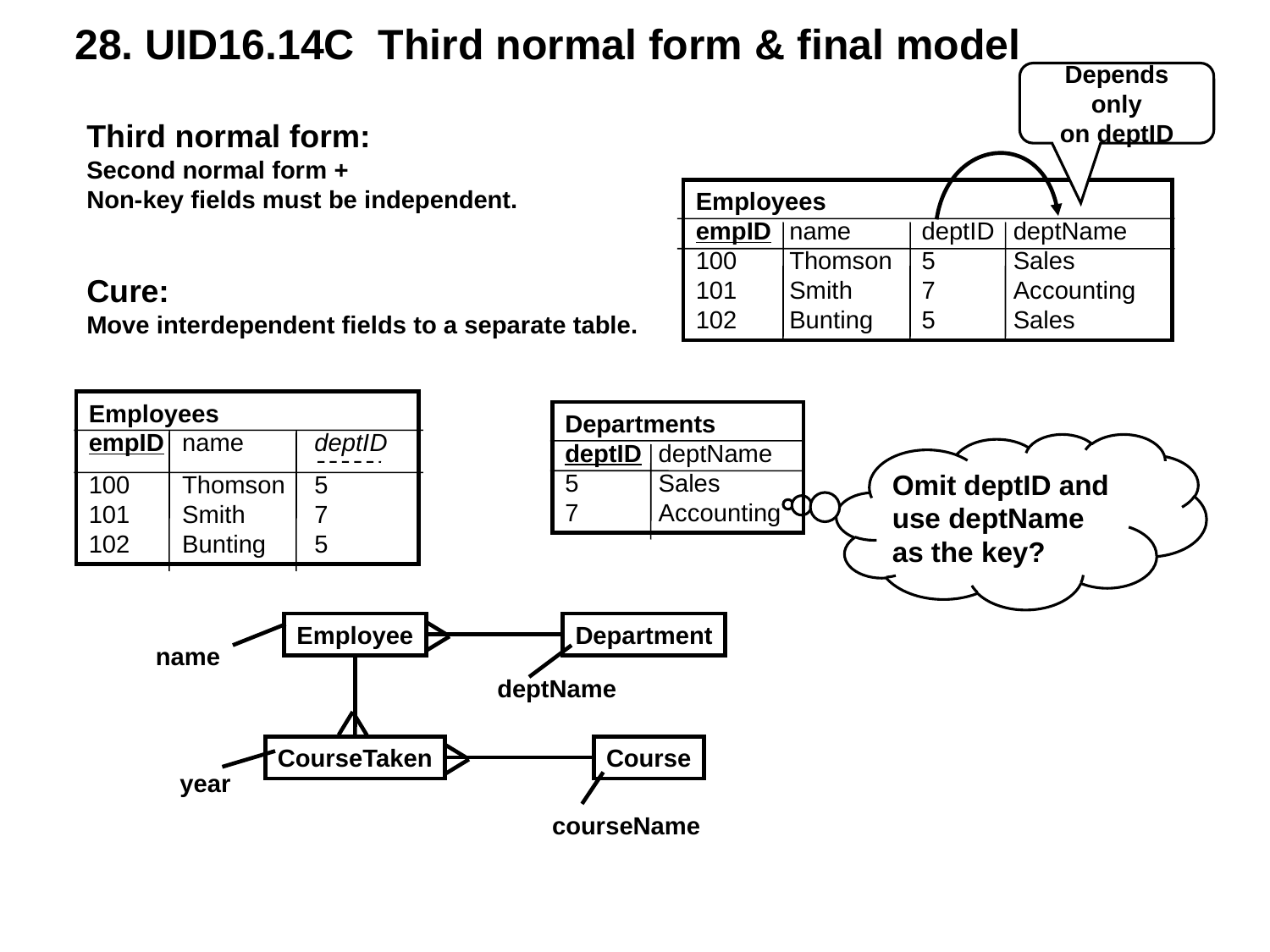

28. UID16.14C  Third normal form & final model
Depends only
on deptID
Third normal form:
Second normal form +
Non-key fields must be independent.

Employees
empID	name	deptID	deptName
100	Thomson	5	Sales
101	Smith	7	Accounting
102	Bunting	5	Sales

Cure:
Move interdependent fields to a separate table.
Employees
empID	name	deptID
100	Thomson	5
101	Smith	7
102	Bunting	5
Departments
deptID	deptName
5	Sales
7	Accounting

Employee
Department

name

deptName

CourseTaken
Course

year

courseName
Omit deptID and use deptName
as the key?